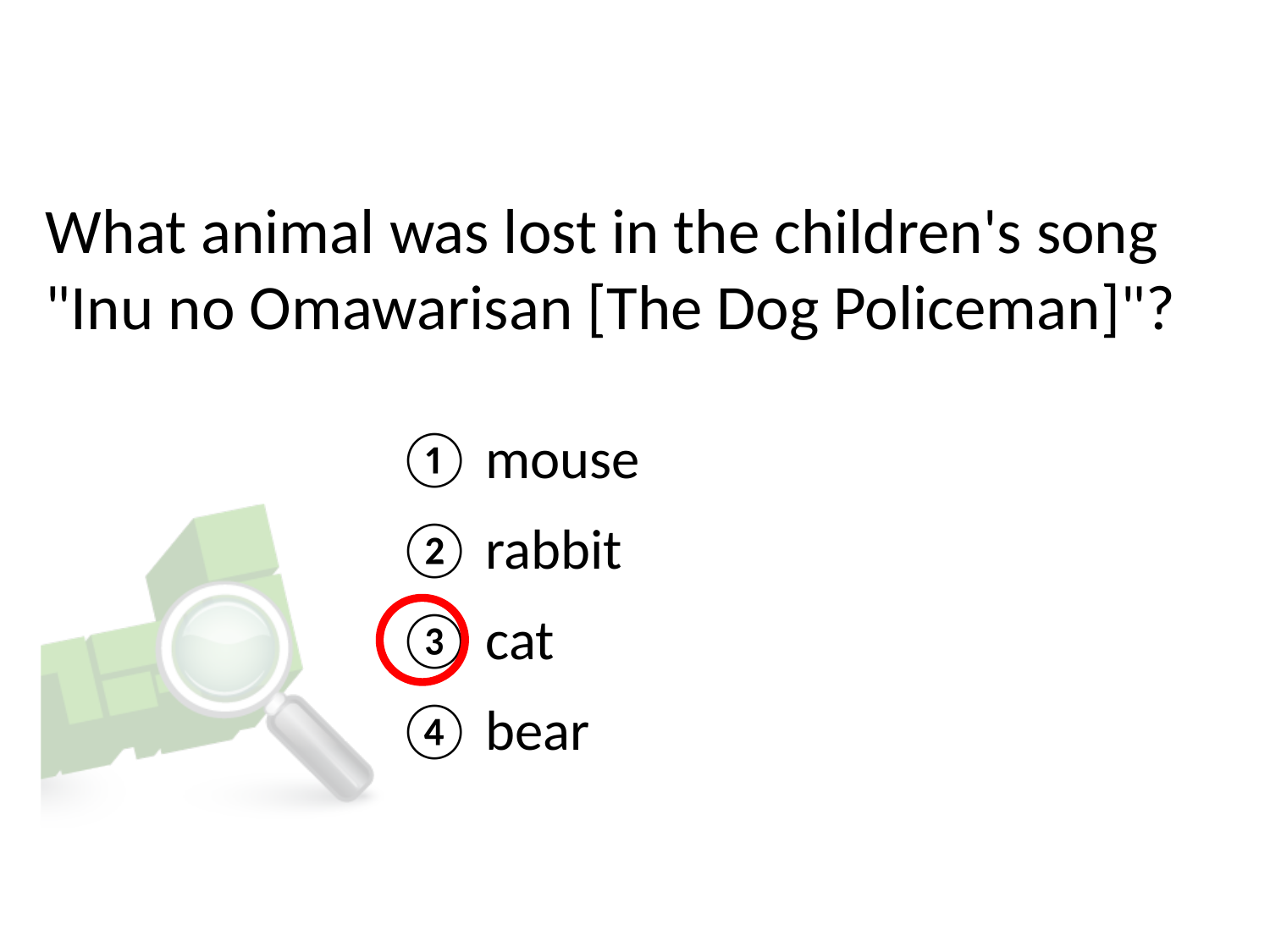

# What animal was lost in the children's song "Inu no Omawarisan [The Dog Policeman]"?
① mouse
② rabbit
③ cat
④ bear